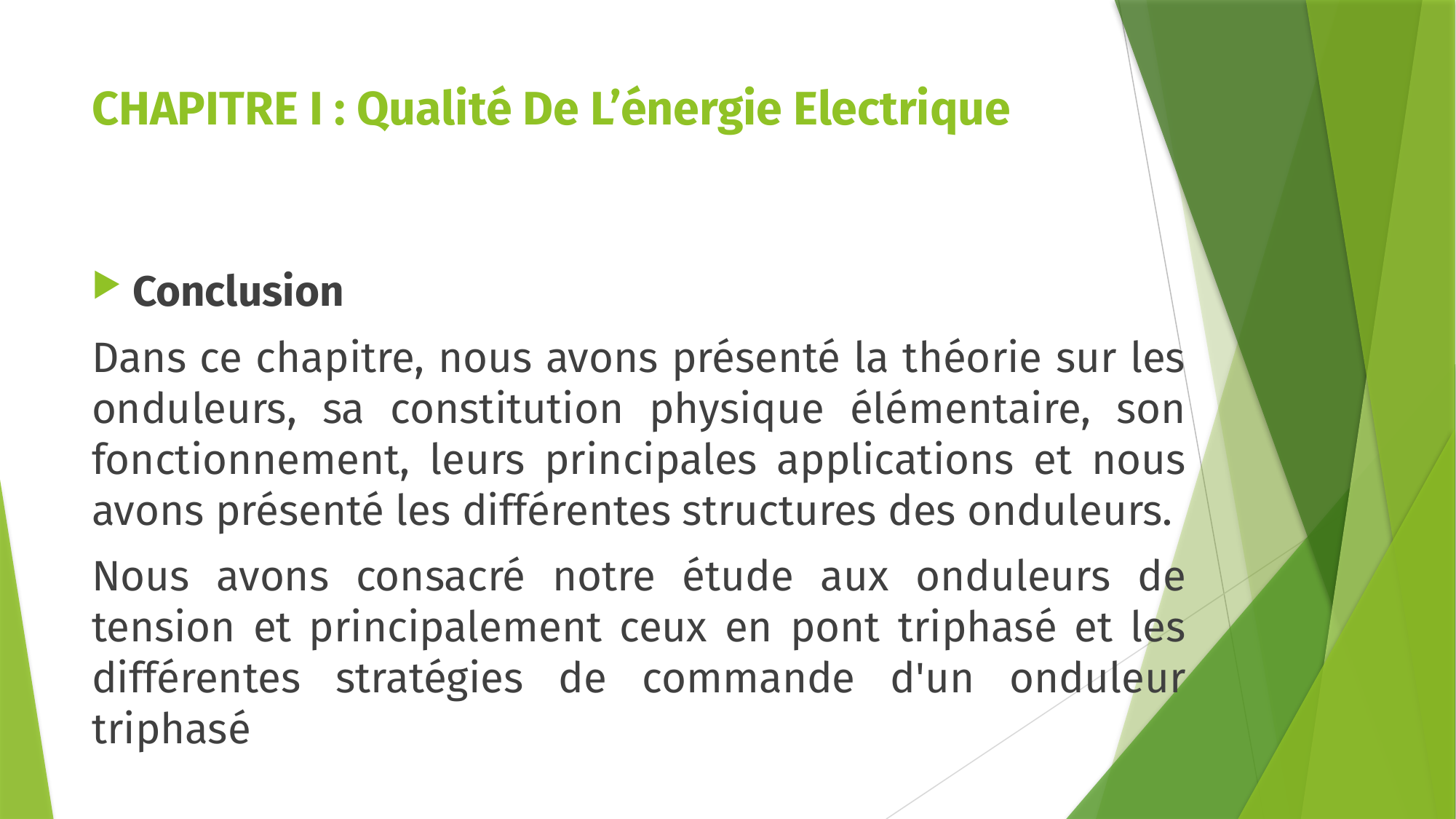

# CHAPITRE I : Qualité De L’énergie Electrique
Conclusion
Dans ce chapitre, nous avons présenté la théorie sur les onduleurs, sa constitution physique élémentaire, son fonctionnement, leurs principales applications et nous avons présenté les différentes structures des onduleurs.
Nous avons consacré notre étude aux onduleurs de tension et principalement ceux en pont triphasé et les différentes stratégies de commande d'un onduleur triphasé